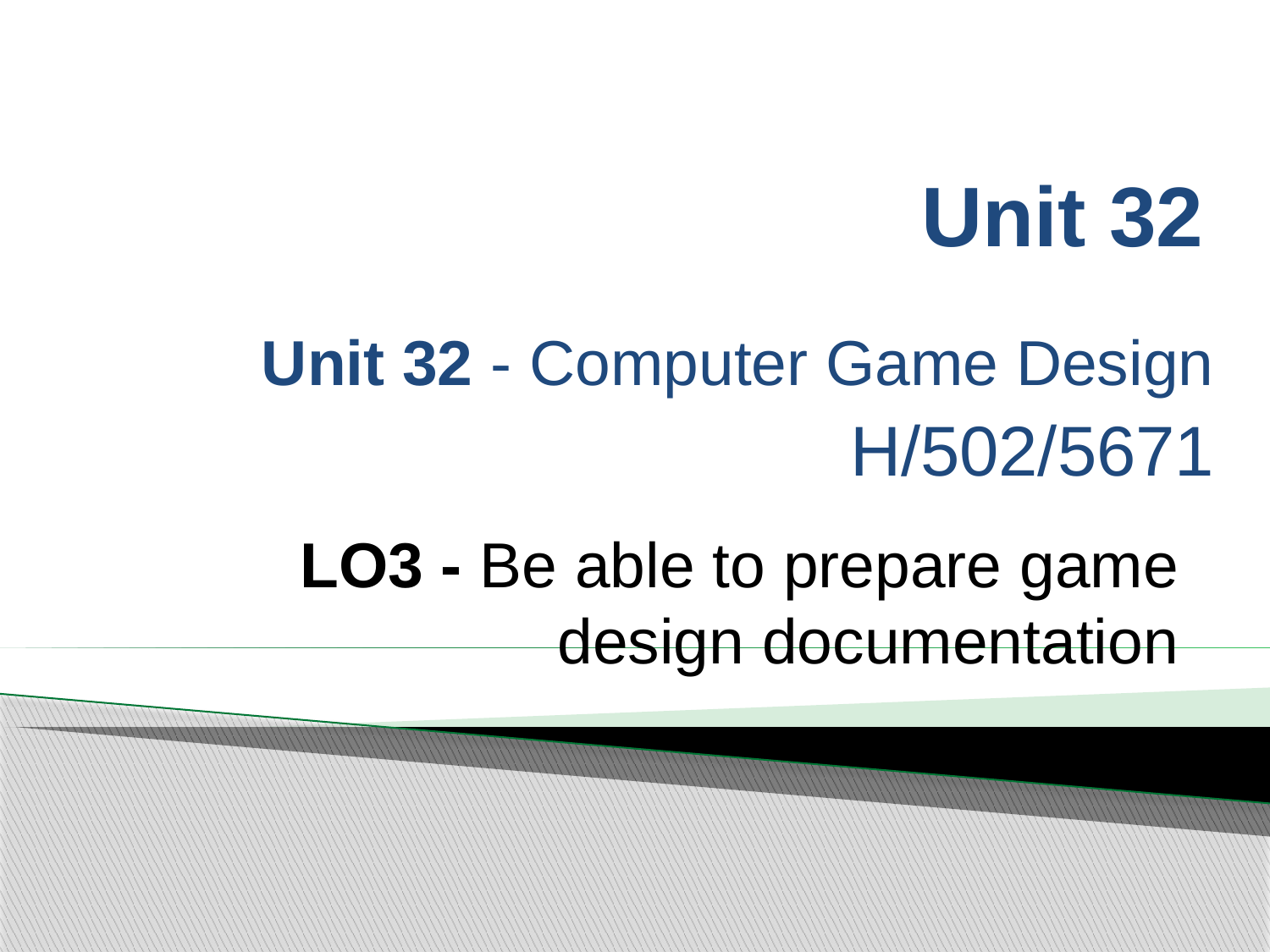

# Unit 32
Unit 32 - Computer Game Design
H/502/5671
LO3 - Be able to prepare game
design documentation